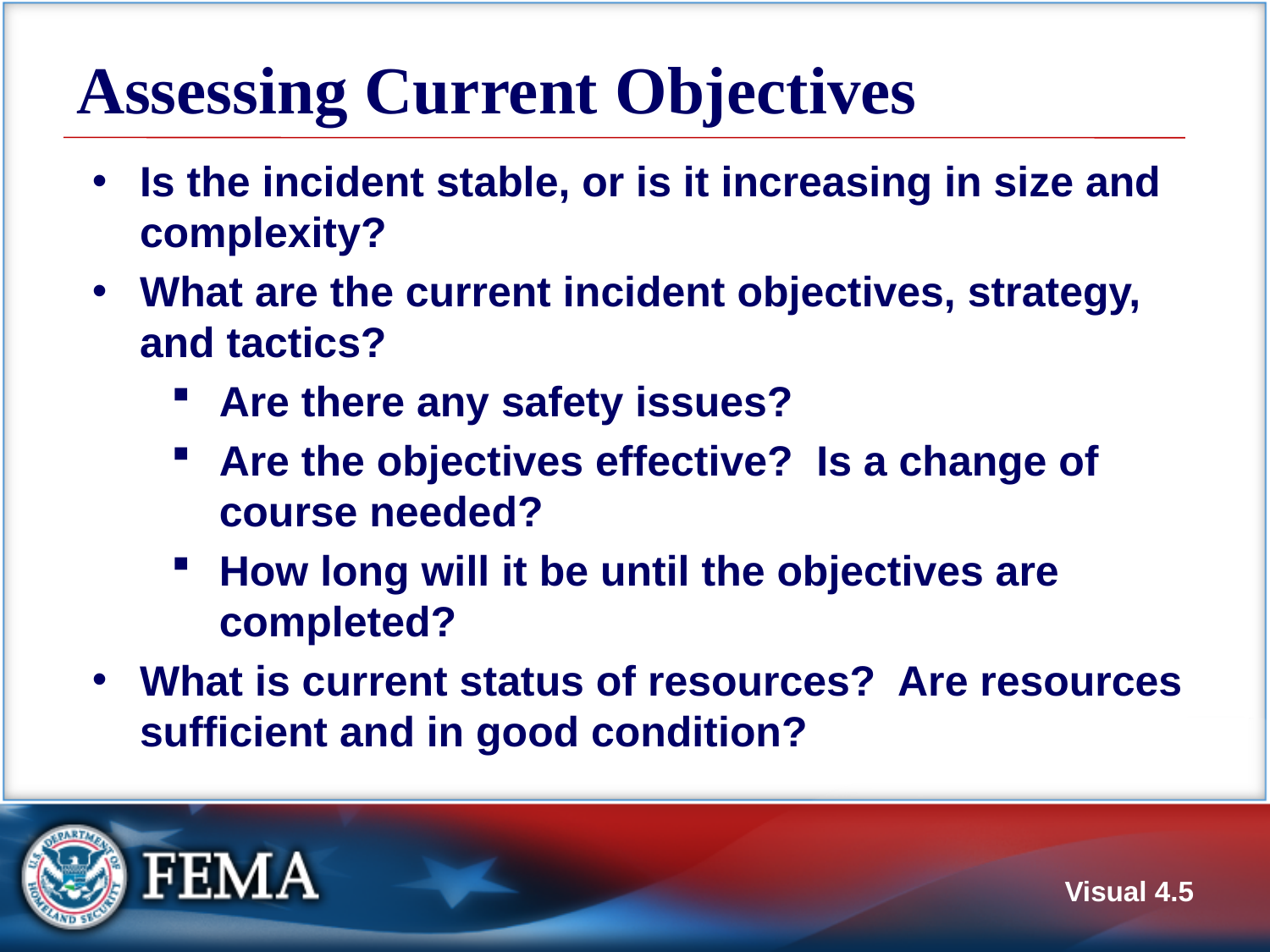

# Assessing Current Objectives
Is the incident stable, or is it increasing in size and complexity?
What are the current incident objectives, strategy, and tactics?
Are there any safety issues?
Are the objectives effective?  Is a change of course needed?
How long will it be until the objectives are completed?
What is current status of resources?  Are resources sufficient and in good condition?
Visual 4.5